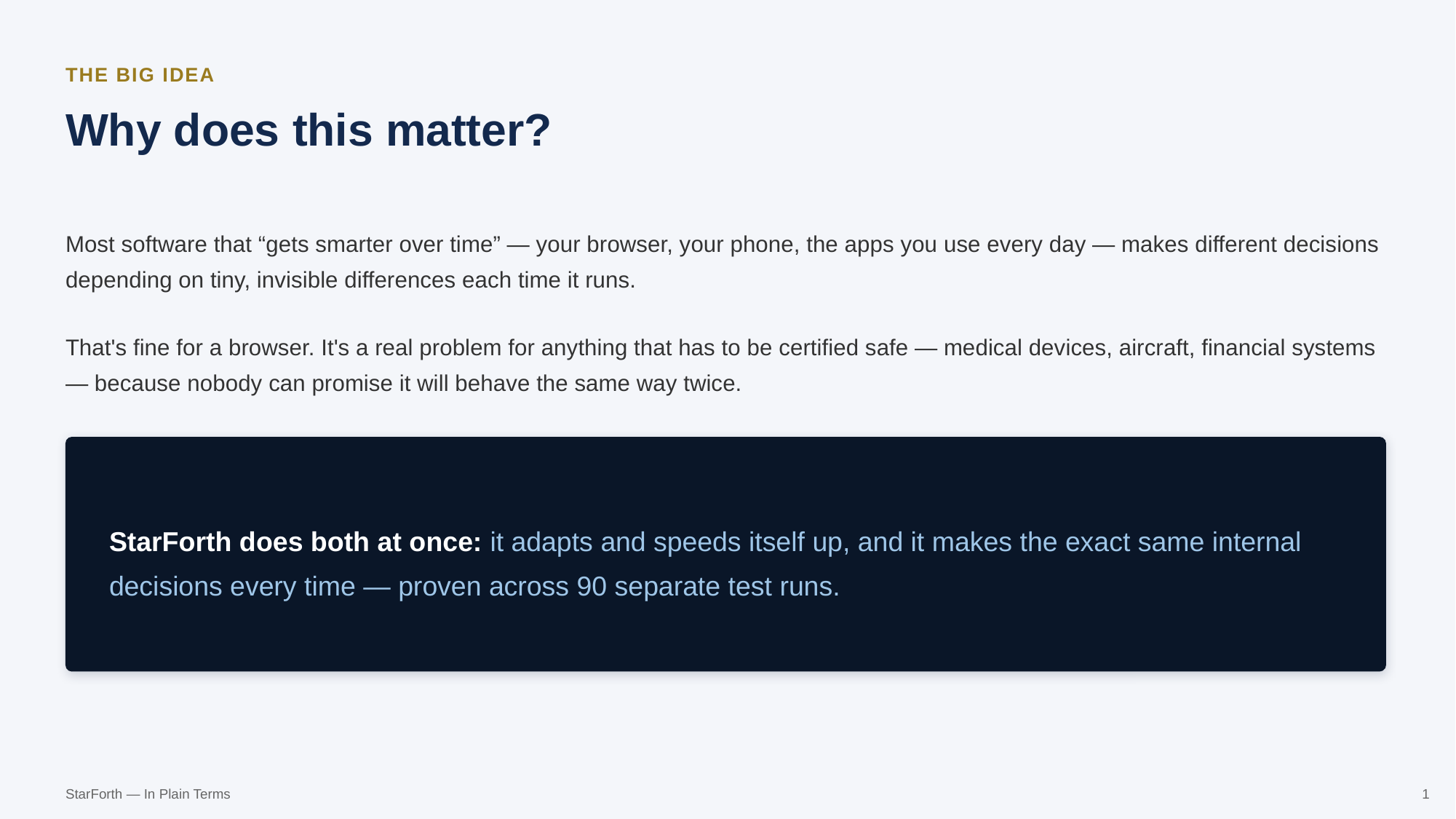

THE BIG IDEA
Why does this matter?
Most software that “gets smarter over time” — your browser, your phone, the apps you use every day — makes different decisions depending on tiny, invisible differences each time it runs.
That's fine for a browser. It's a real problem for anything that has to be certified safe — medical devices, aircraft, financial systems — because nobody can promise it will behave the same way twice.

StarForth does both at once: it adapts and speeds itself up, and it makes the exact same internal decisions every time — proven across 90 separate test runs.
StarForth — In Plain Terms
1